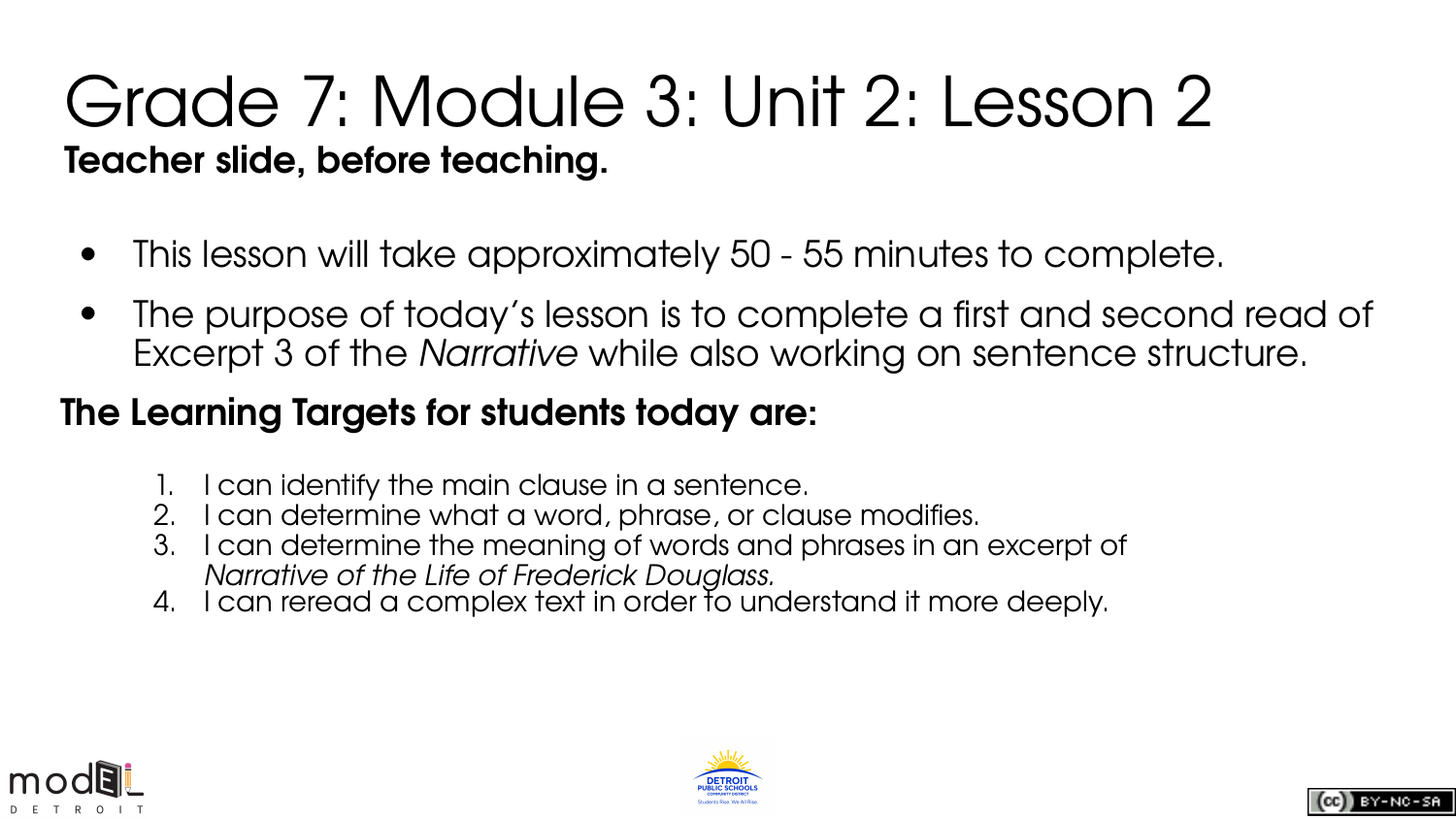

Grade 7: Module 3: Unit 2: Lesson 2
Teacher slide, before teaching.

This lesson will take approximately 50 - 55 minutes to complete.
The purpose of today’s lesson is to complete a first and second read of  Excerpt 3 of the Narrative while also working on sentence structure.
The Learning Targets for students today are:

| I can identify the main clause in a sentence. I can determine what a word, phrase, or clause modifies. I can determine the meaning of words and phrases in an excerpt of Narrative of the Life of Frederick Douglass. I can reread a complex text in order to understand it more deeply. |
| --- |